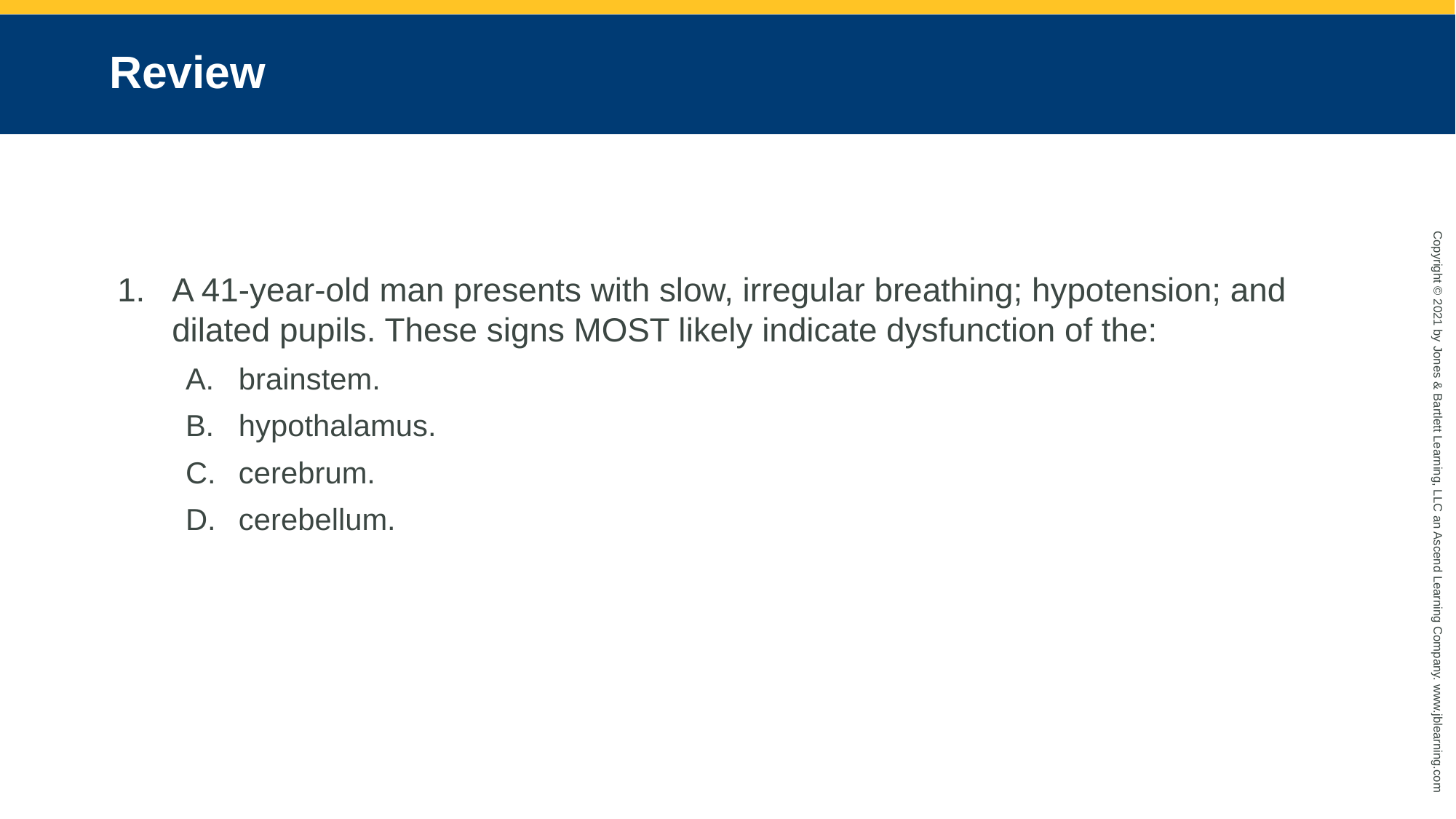

# Review
A 41-year-old man presents with slow, irregular breathing; hypotension; and dilated pupils. These signs MOST likely indicate dysfunction of the:
brainstem.
hypothalamus.
cerebrum.
cerebellum.